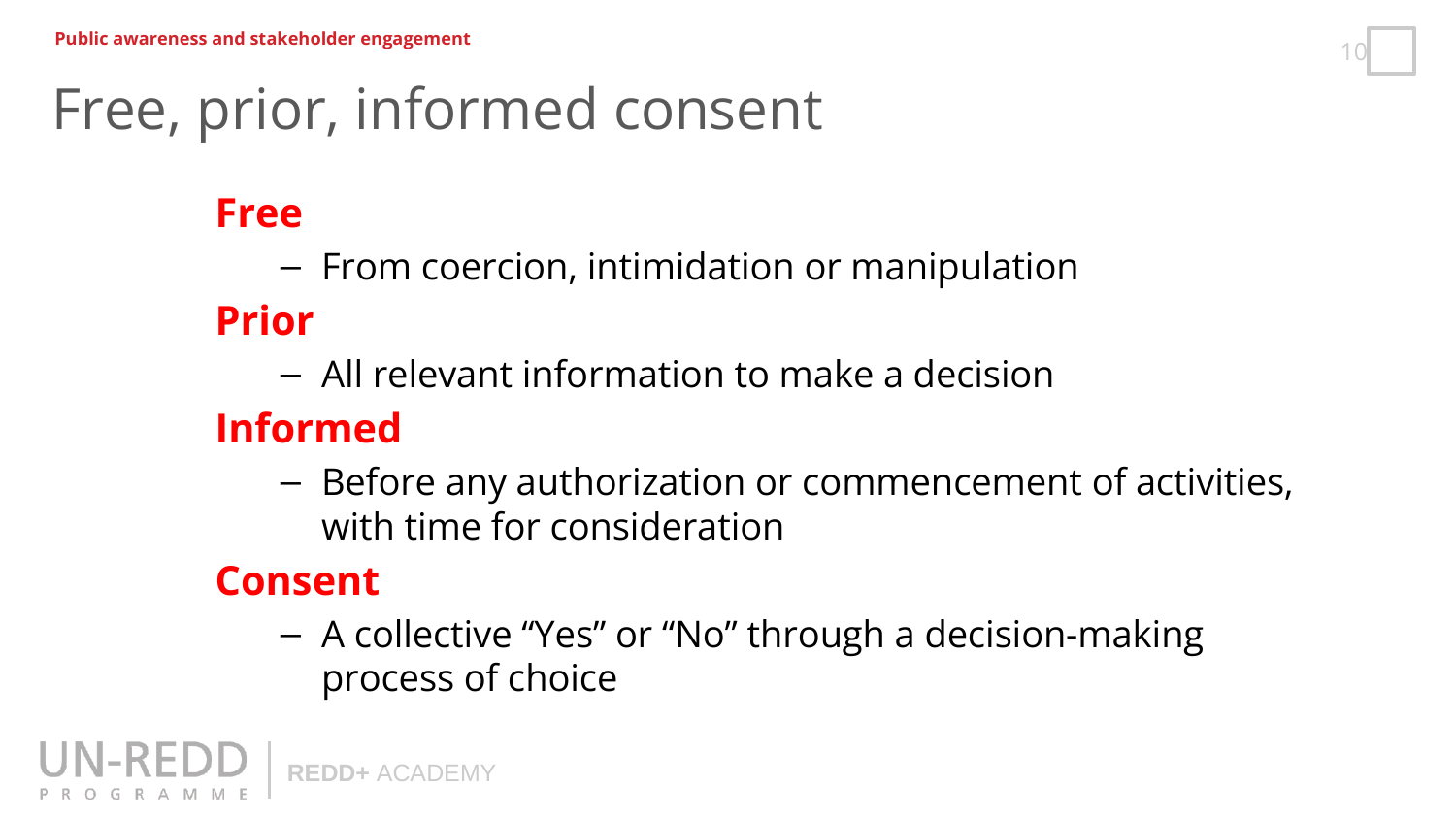

Public awareness and stakeholder engagement
Free, prior, informed consent
Free
From coercion, intimidation or manipulation
Prior
All relevant information to make a decision
Informed
Before any authorization or commencement of activities, with time for consideration
Consent
A collective “Yes” or “No” through a decision-making process of choice